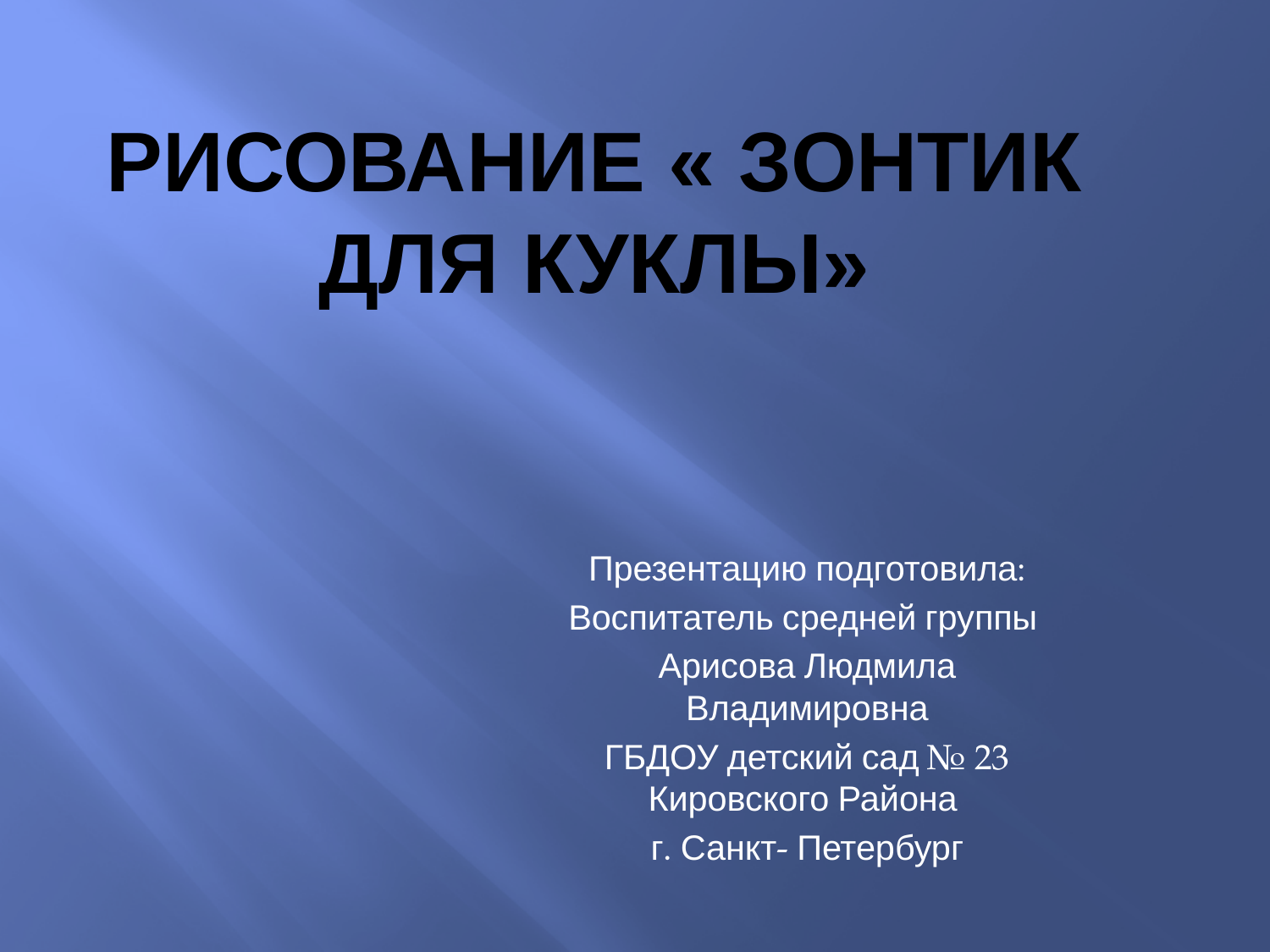

# Рисование « Зонтик для куклы»
Презентацию подготовила:
Воспитатель средней группы
Арисова Людмила Владимировна
ГБДОУ детский сад № 23 Кировского Района
г. Санкт- Петербург